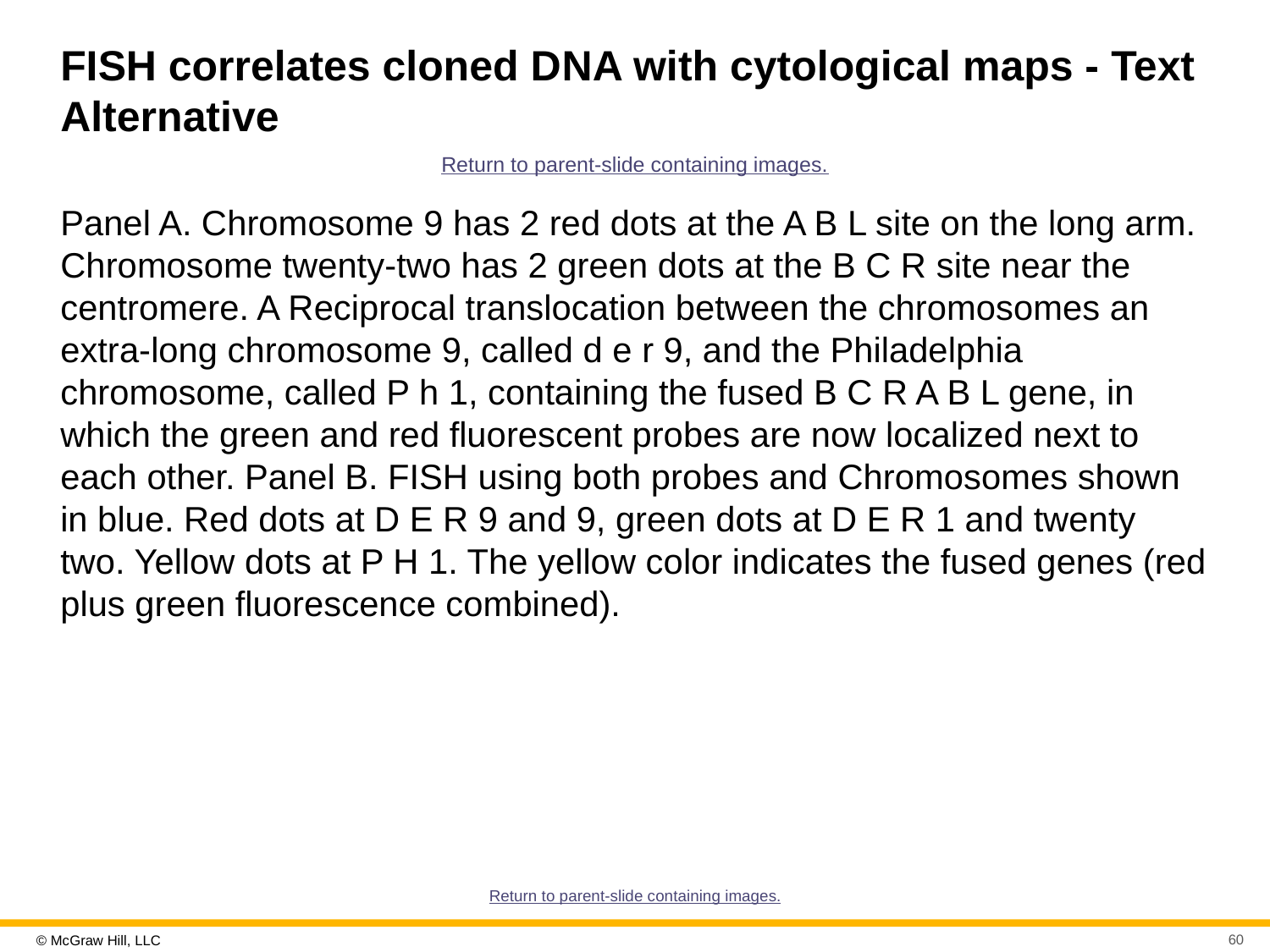

# FISH correlates cloned D N A with cytological maps - Text Alternative
Return to parent-slide containing images.
Panel A. Chromosome 9 has 2 red dots at the A B L site on the long arm. Chromosome twenty-two has 2 green dots at the B C R site near the centromere. A Reciprocal translocation between the chromosomes an extra-long chromosome 9, called d e r 9, and the Philadelphia chromosome, called P h 1, containing the fused B C R A B L gene, in which the green and red fluorescent probes are now localized next to each other. Panel B. FISH using both probes and Chromosomes shown in blue. Red dots at D E R 9 and 9, green dots at D E R 1 and twenty two. Yellow dots at P H 1. The yellow color indicates the fused genes (red plus green fluorescence combined).
Return to parent-slide containing images.
60